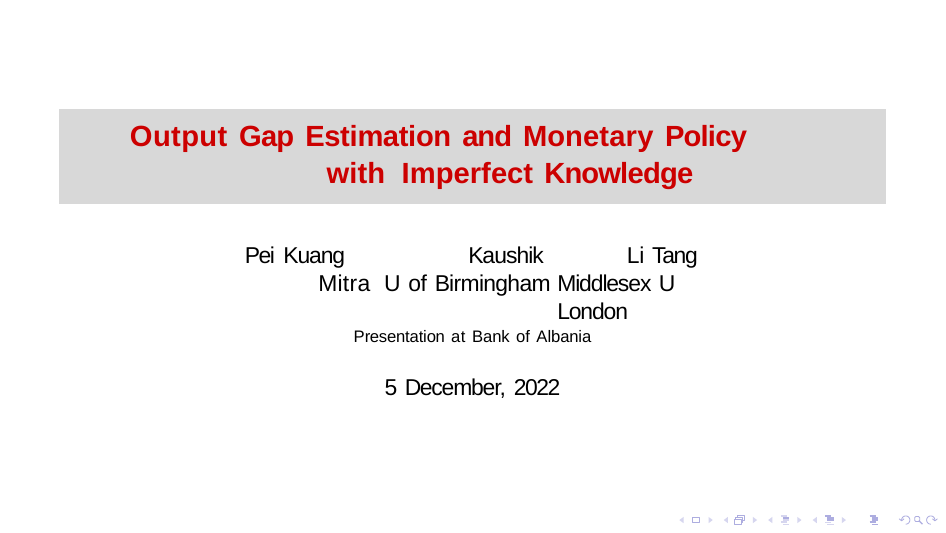

# Output Gap Estimation and Monetary Policy with  Imperfect Knowledge
Pei Kuang	Kaushik Mitra  U of Birmingham
Li Tang  Middlesex U London
Presentation at Bank of Albania

5 December, 2022